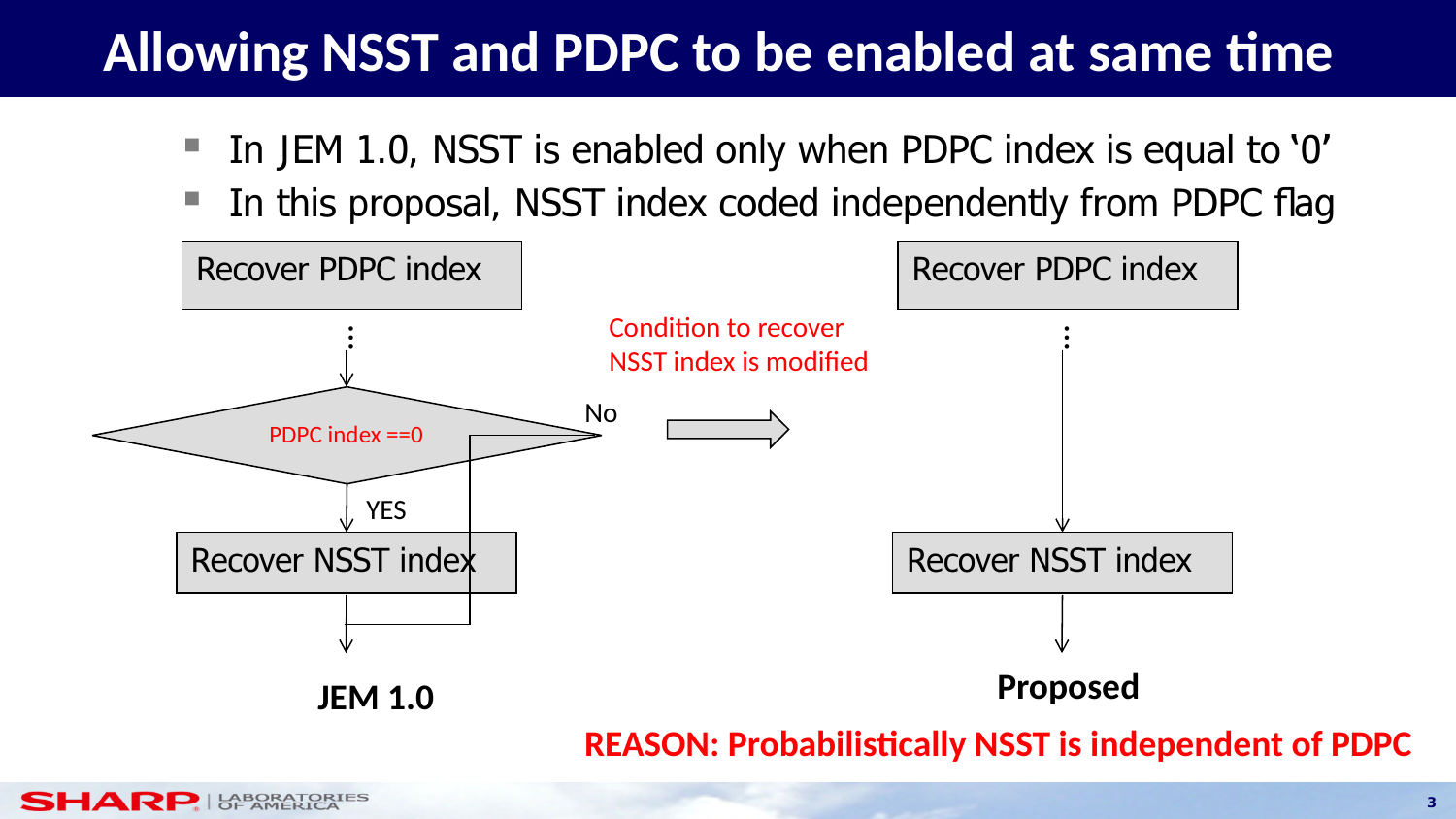

Allowing NSST and PDPC to be enabled at same time
In JEM 1.0, NSST is enabled only when PDPC index is equal to ‘0’
In this proposal, NSST index coded independently from PDPC flag

Recover PDPC index
Recover PDPC index
Condition to recover NSST index is modified
…
…

No
PDPC index ==0

YES
Recover NSST index
Recover NSST index
Proposed
JEM 1.0
REASON: Probabilistically NSST is independent of PDPC